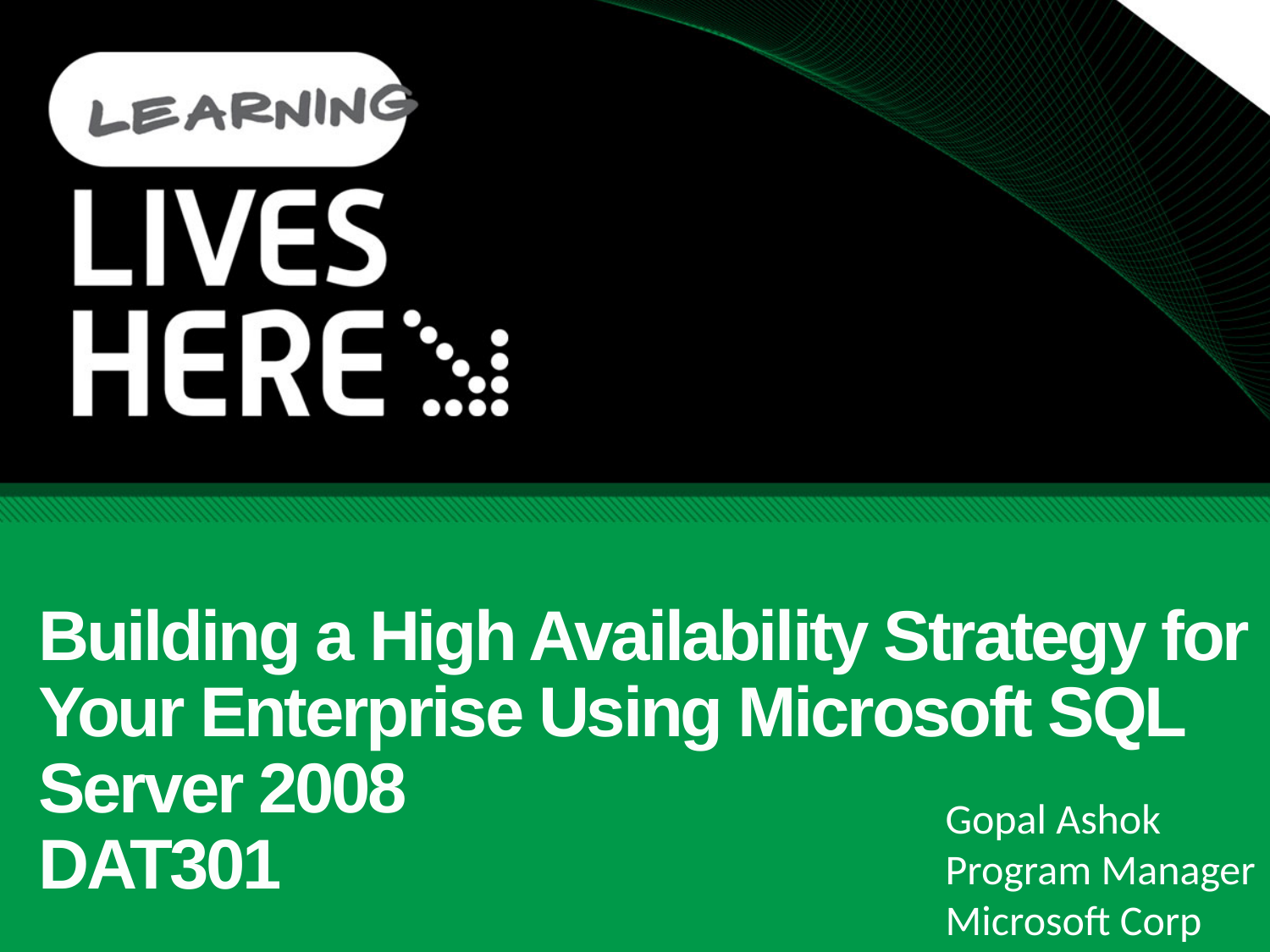

# Building a High Availability Strategy for Your Enterprise Using Microsoft SQL Server 2008 DAT301
Gopal Ashok
Program Manager
Microsoft Corp